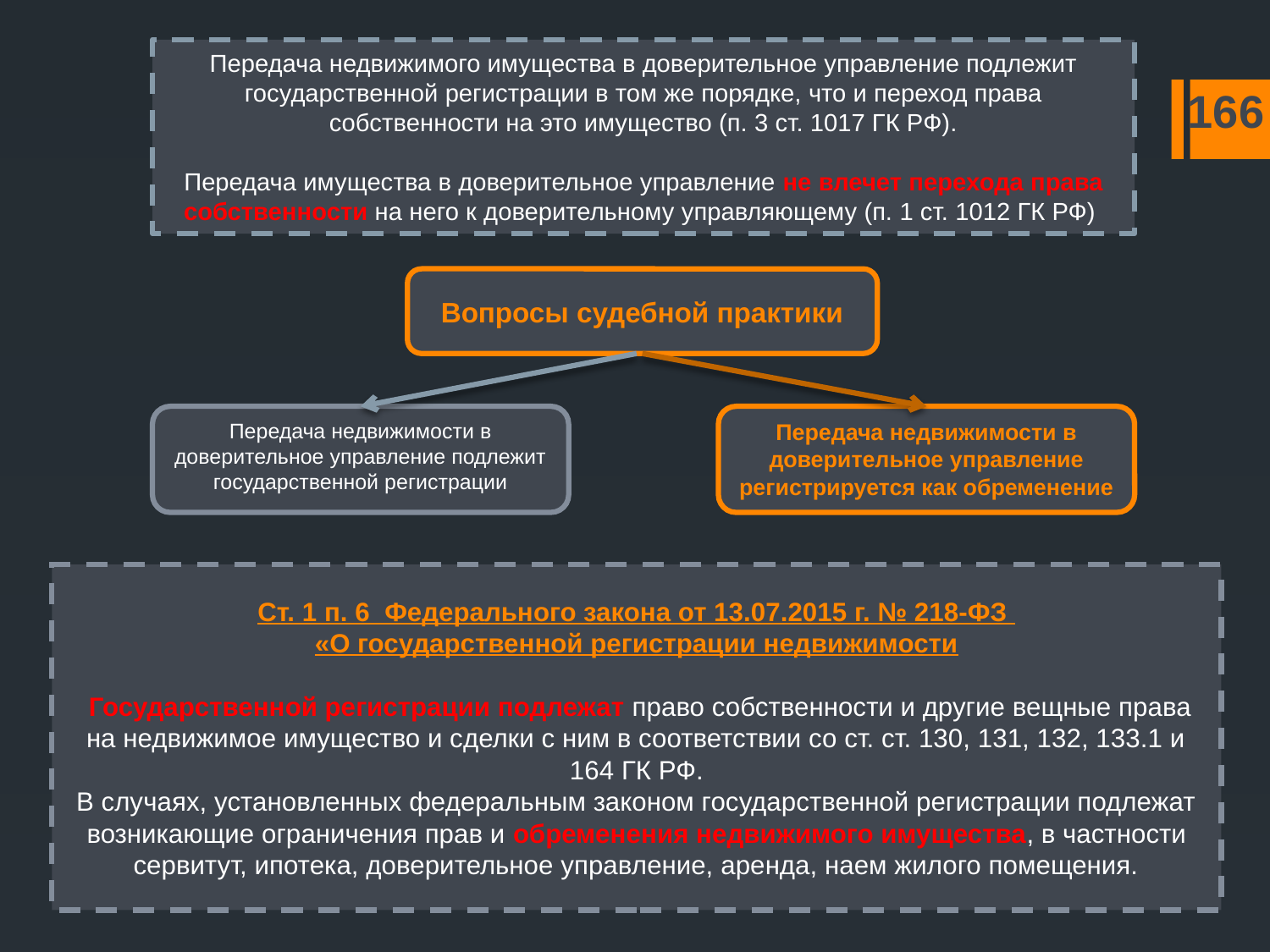

Передача недвижимого имущества в доверительное управление подлежит государственной регистрации в том же порядке, что и переход права собственности на это имущество (п. 3 ст. 1017 ГК РФ).

Передача имущества в доверительное управление не влечет перехода права собственности на него к доверительному управляющему (п. 1 ст. 1012 ГК РФ)
166
Вопросы судебной практики
Передача недвижимости в доверительное управление подлежит государственной регистрации
Передача недвижимости в доверительное управление регистрируется как обременение

Ст. 1 п. 6  Федерального закона от 13.07.2015 г. № 218-ФЗ
«О государственной регистрации недвижимости

 Государственной регистрации подлежат право собственности и другие вещные права на недвижимое имущество и сделки с ним в соответствии со ст. ст. 130, 131, 132, 133.1 и 164 ГК РФ.
В случаях, установленных федеральным законом государственной регистрации подлежат возникающие ограничения прав и обременения недвижимого имущества, в частности сервитут, ипотека, доверительное управление, аренда, наем жилого помещения.